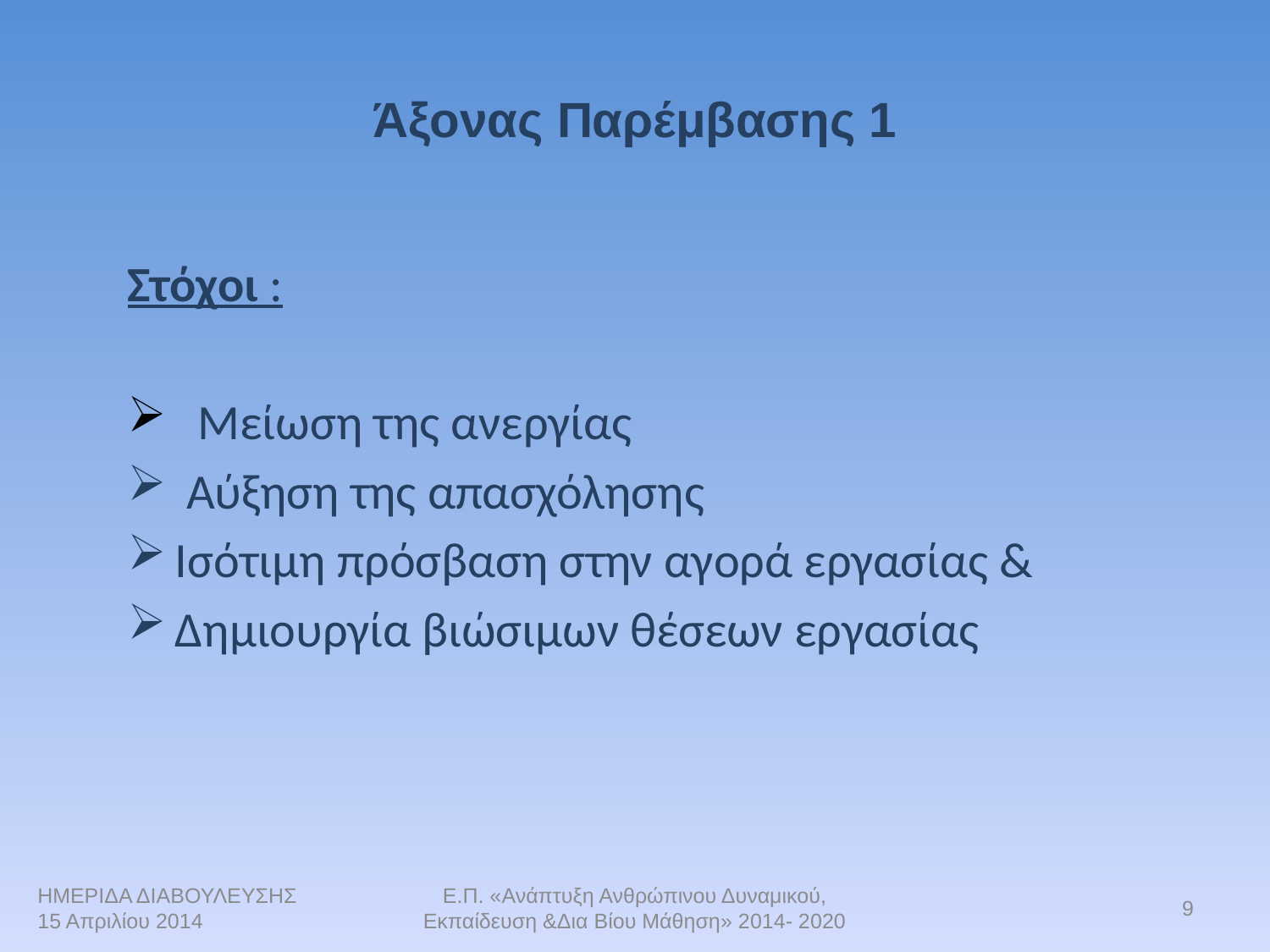

# Άξονας Παρέμβασης 1
Στόχοι :

  Μείωση της ανεργίας
 Αύξηση της απασχόλησης
Ισότιμη πρόσβαση στην αγορά εργασίας &
Δημιουργία βιώσιμων θέσεων εργασίας

ΗΜΕΡΙΔΑ ΔΙΑΒΟΥΛΕΥΣΗΣ
15 Απριλίου 2014
Ε.Π. «Ανάπτυξη Ανθρώπινου Δυναμικού, Εκπαίδευση &Δια Βίου Μάθηση» 2014- 2020
9